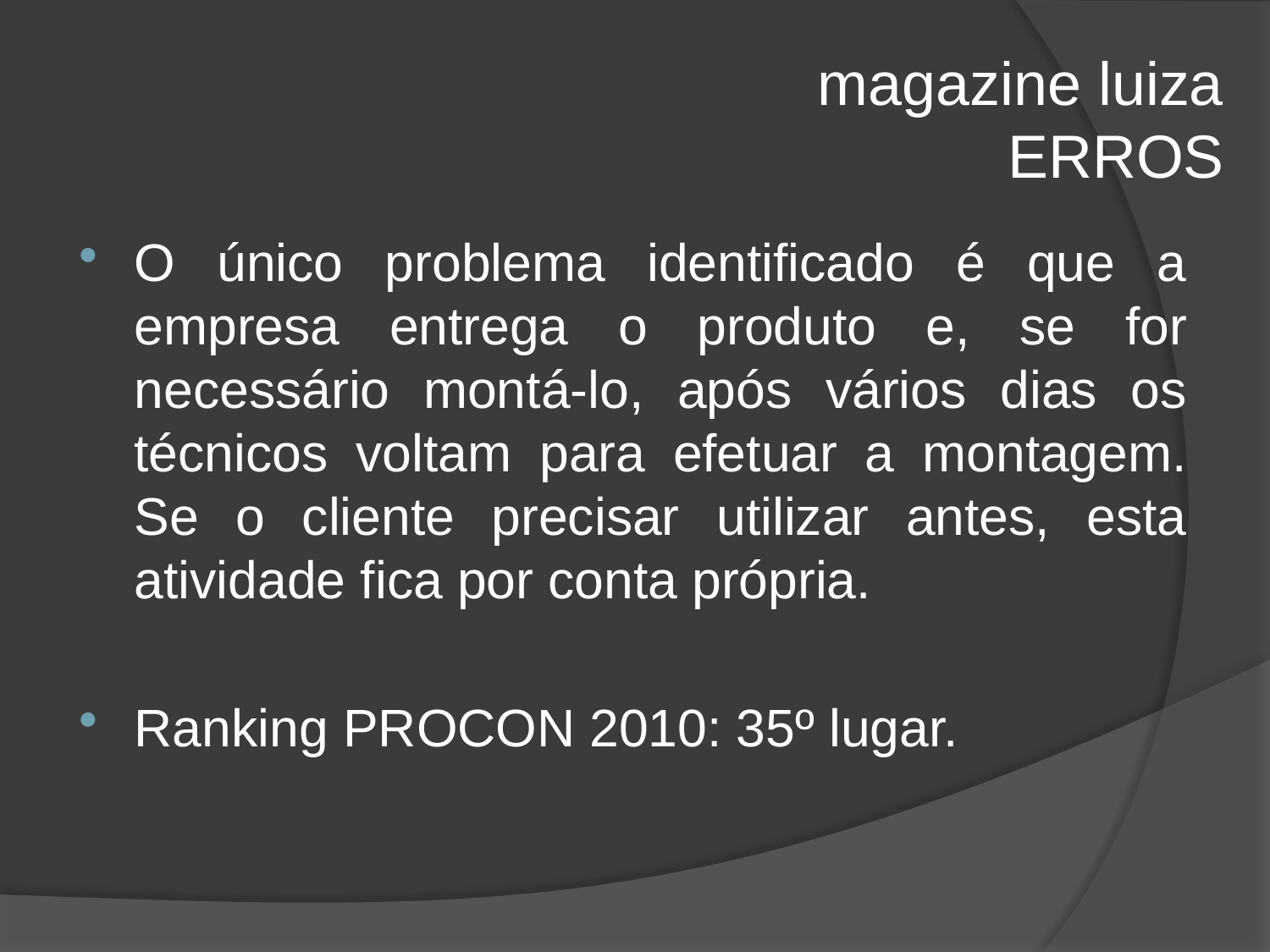

# magazine luiza ERROS
O único problema identificado é que a empresa entrega o produto e, se for necessário montá-lo, após vários dias os técnicos voltam para efetuar a montagem. Se o cliente precisar utilizar antes, esta atividade fica por conta própria.

Ranking PROCON 2010: 35º lugar.